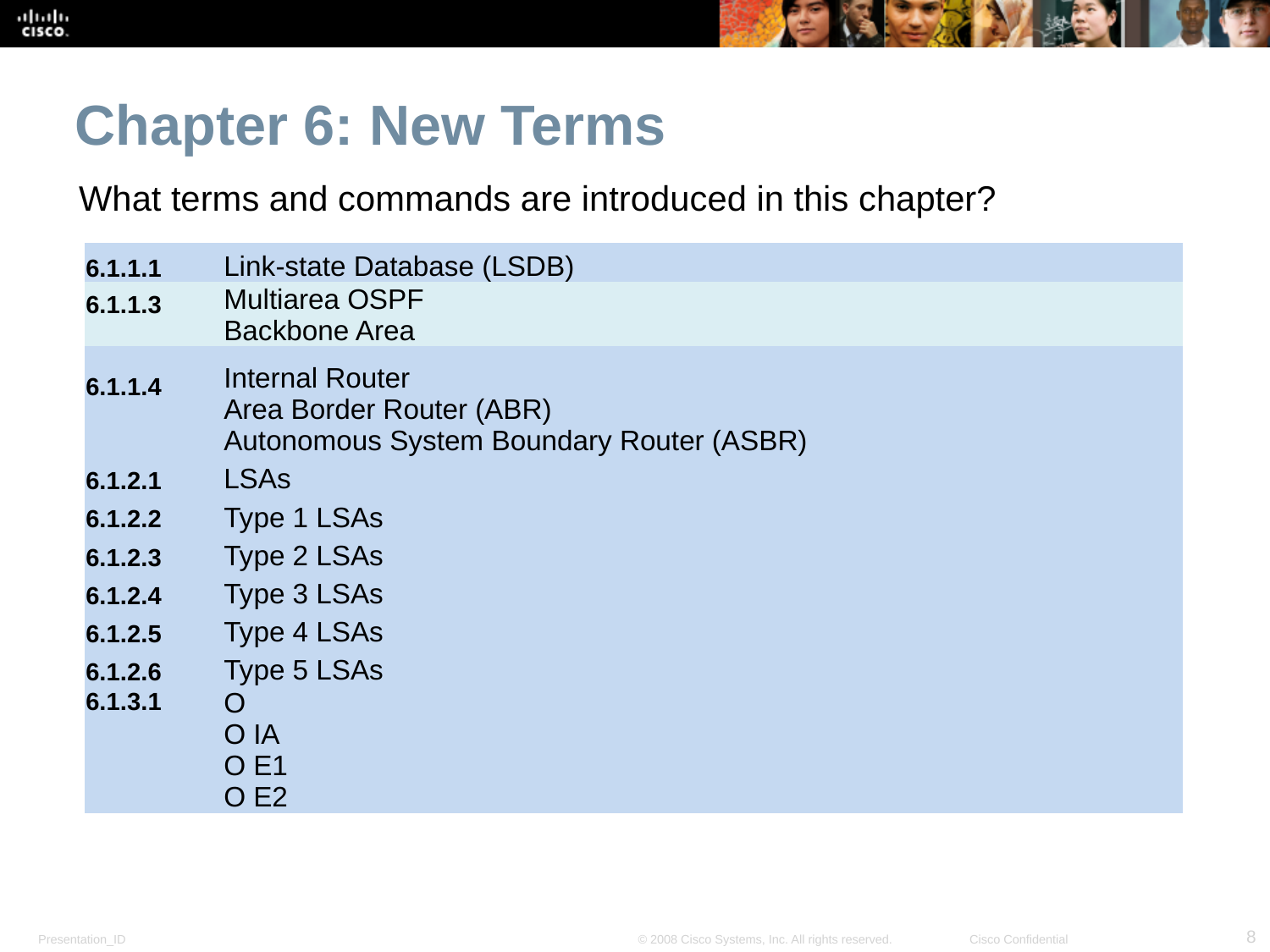

Chapter 6: New Terms
What terms and commands are introduced in this chapter?
| 6.1.1.1 | Link-state Database (LSDB) |
| --- | --- |
| 6.1.1.3 | Multiarea OSPF Backbone Area |
| 6.1.1.4 | Internal Router Area Border Router (ABR) Autonomous System Boundary Router (ASBR) |
| 6.1.2.1 | LSAs |
| 6.1.2.2 | Type 1 LSAs |
| 6.1.2.3 | Type 2 LSAs |
| 6.1.2.4 | Type 3 LSAs |
| 6.1.2.5 | Type 4 LSAs |
| 6.1.2.6 | Type 5 LSAs |
| 6.1.3.1 | O O IA O E1 O E2 |